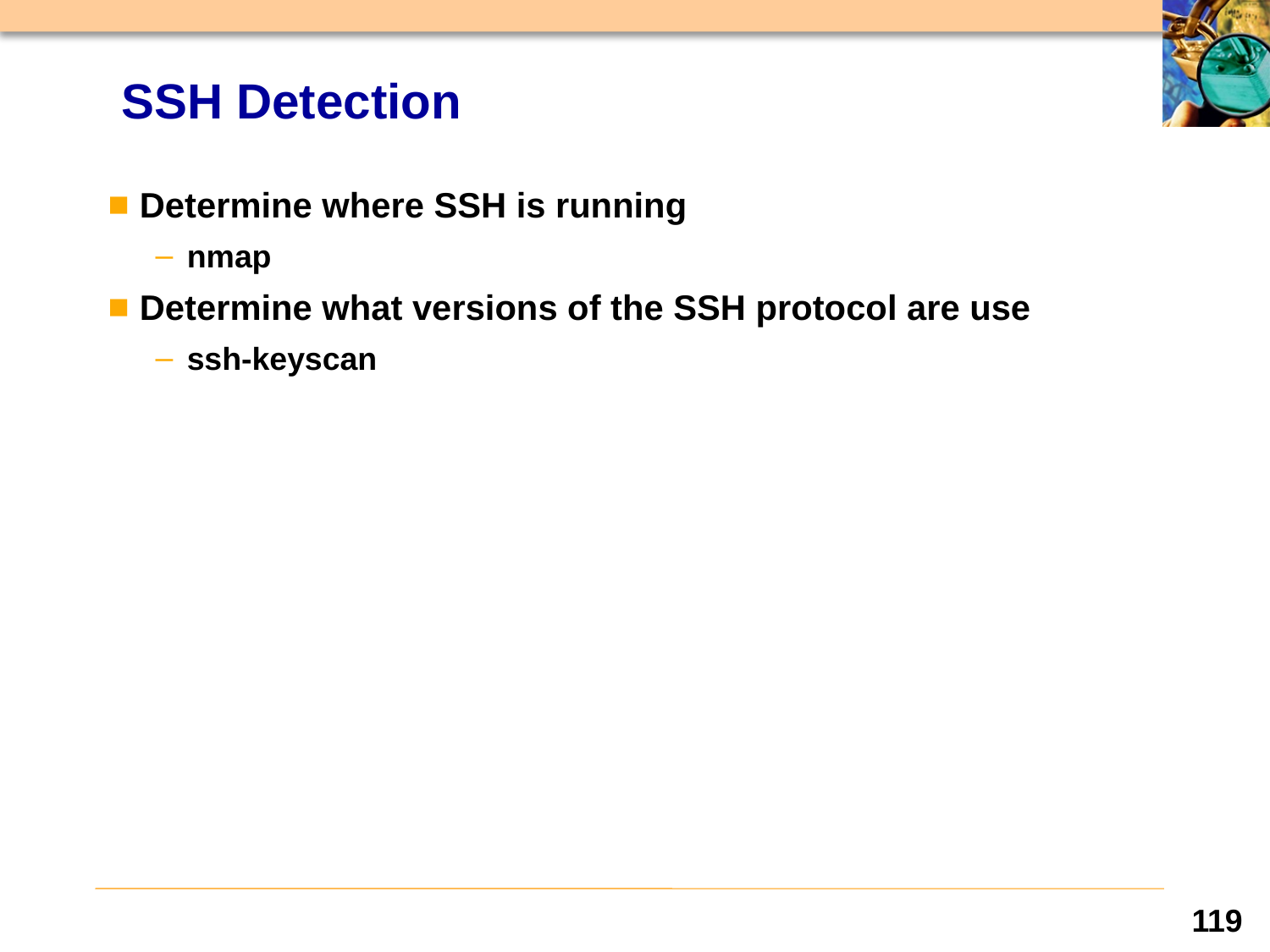

# SSH Detection
Determine where SSH is running
nmap
Determine what versions of the SSH protocol are use
ssh-keyscan